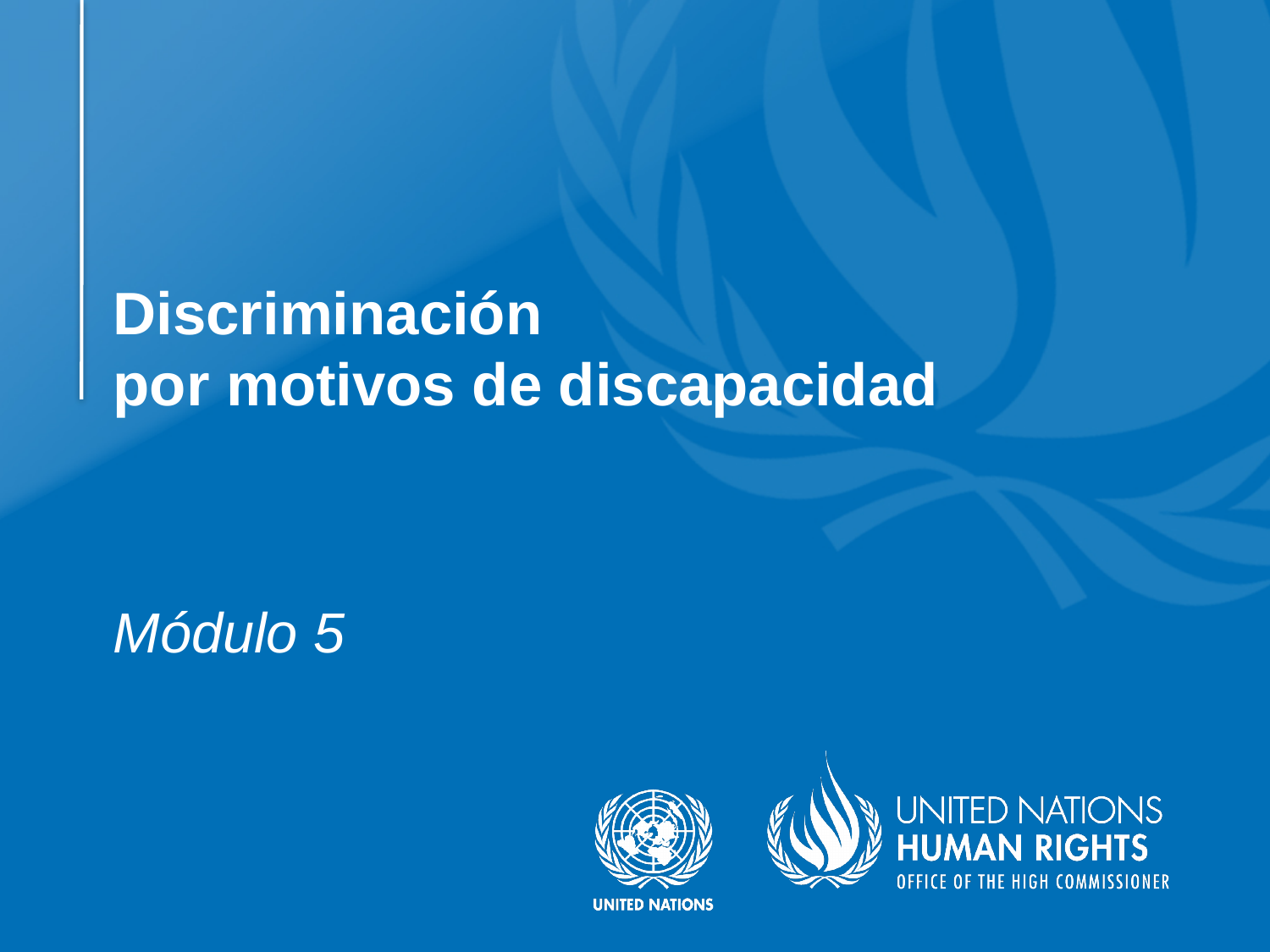

# Discriminación por motivos de discapacidad
Módulo 5